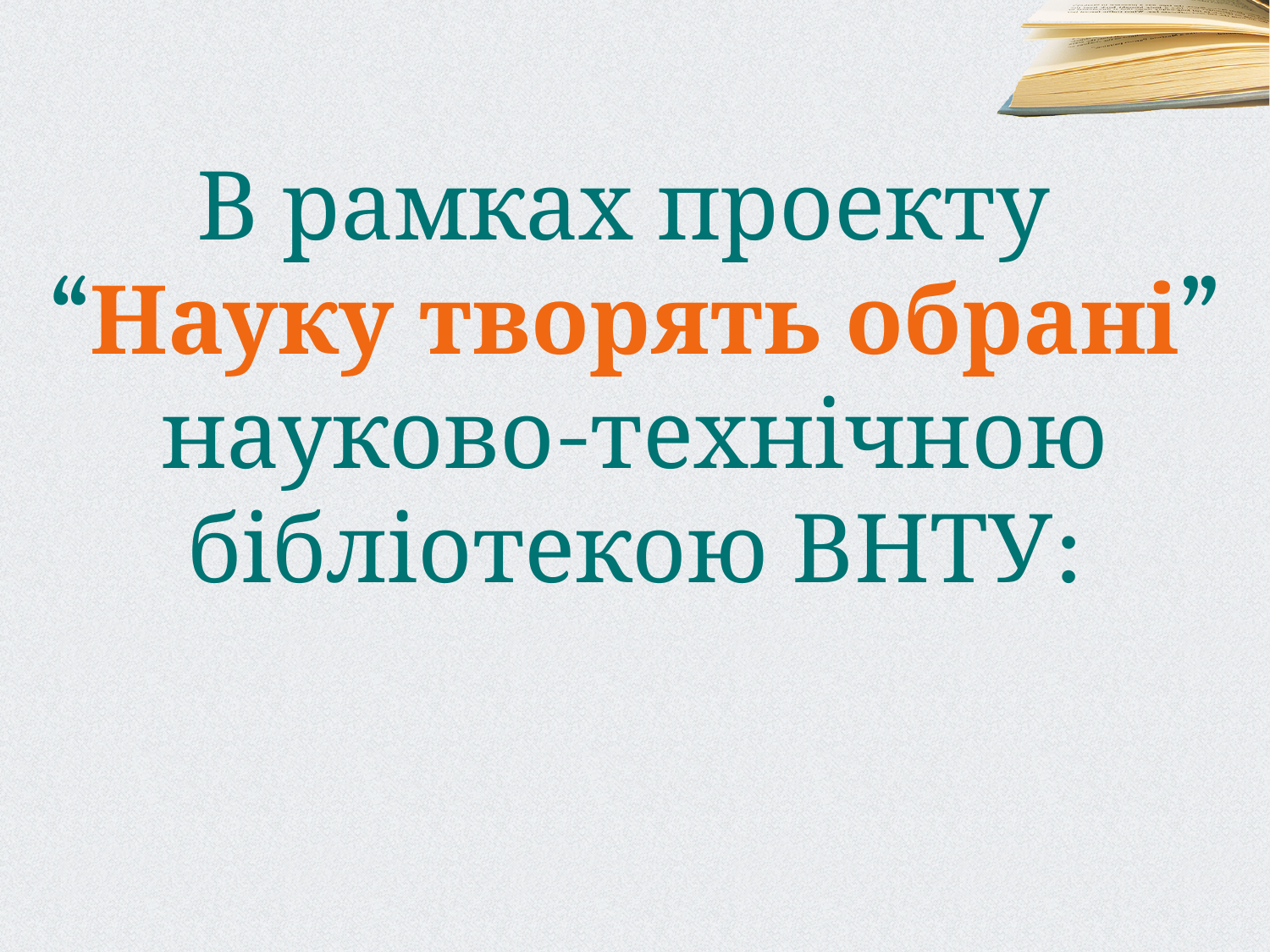

В рамках проекту
“Науку творять обрані” науково-технічною бібліотекою ВНТУ: